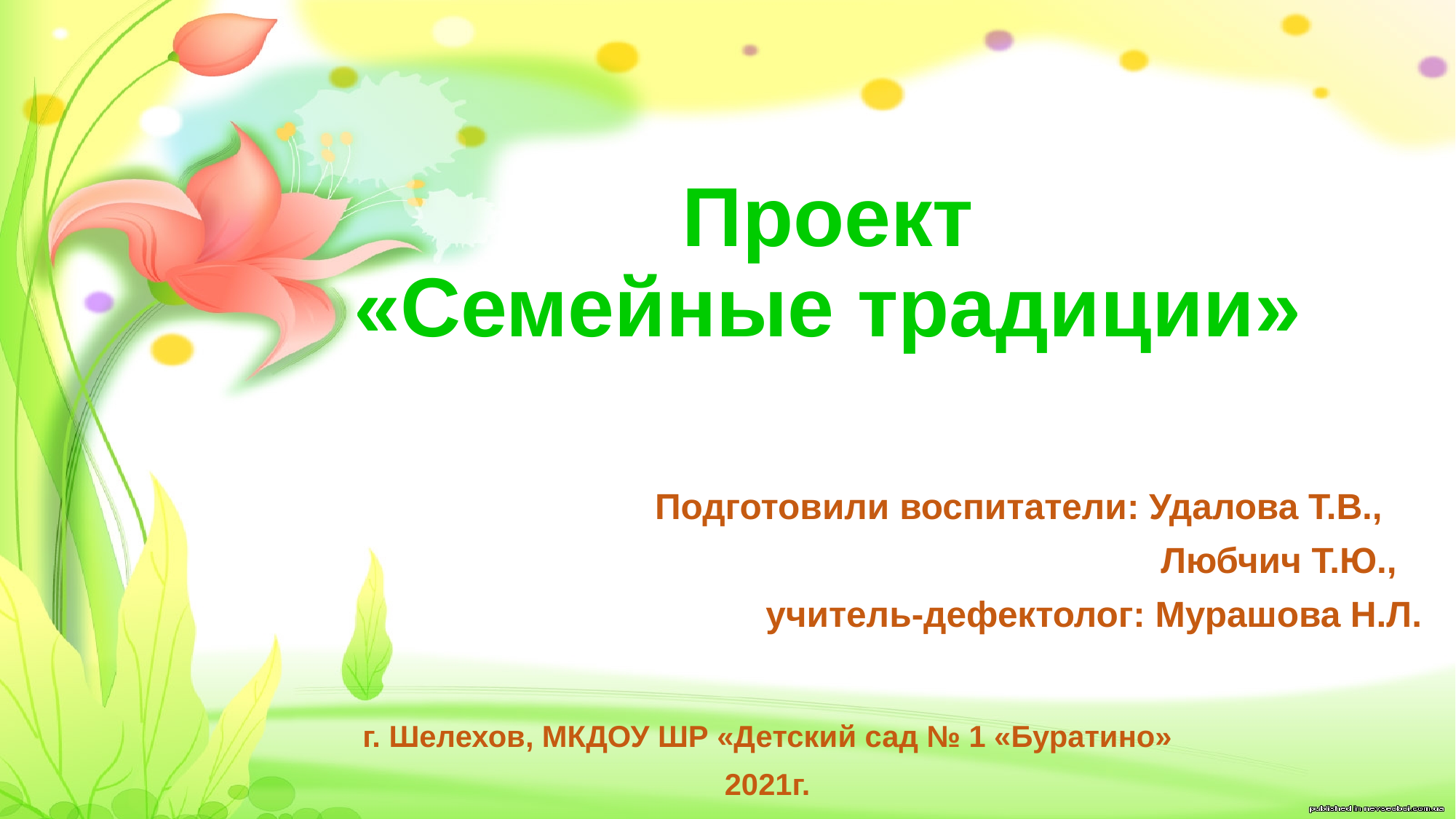

# Проект «Семейные традиции»
Подготовили воспитатели: Удалова Т.В.,
                                                    Любчич Т.Ю.,
               учитель-дефектолог: Мурашова Н.Л.
г. Шелехов, МКДОУ ШР «Детский сад № 1 «Буратино»
2021г.